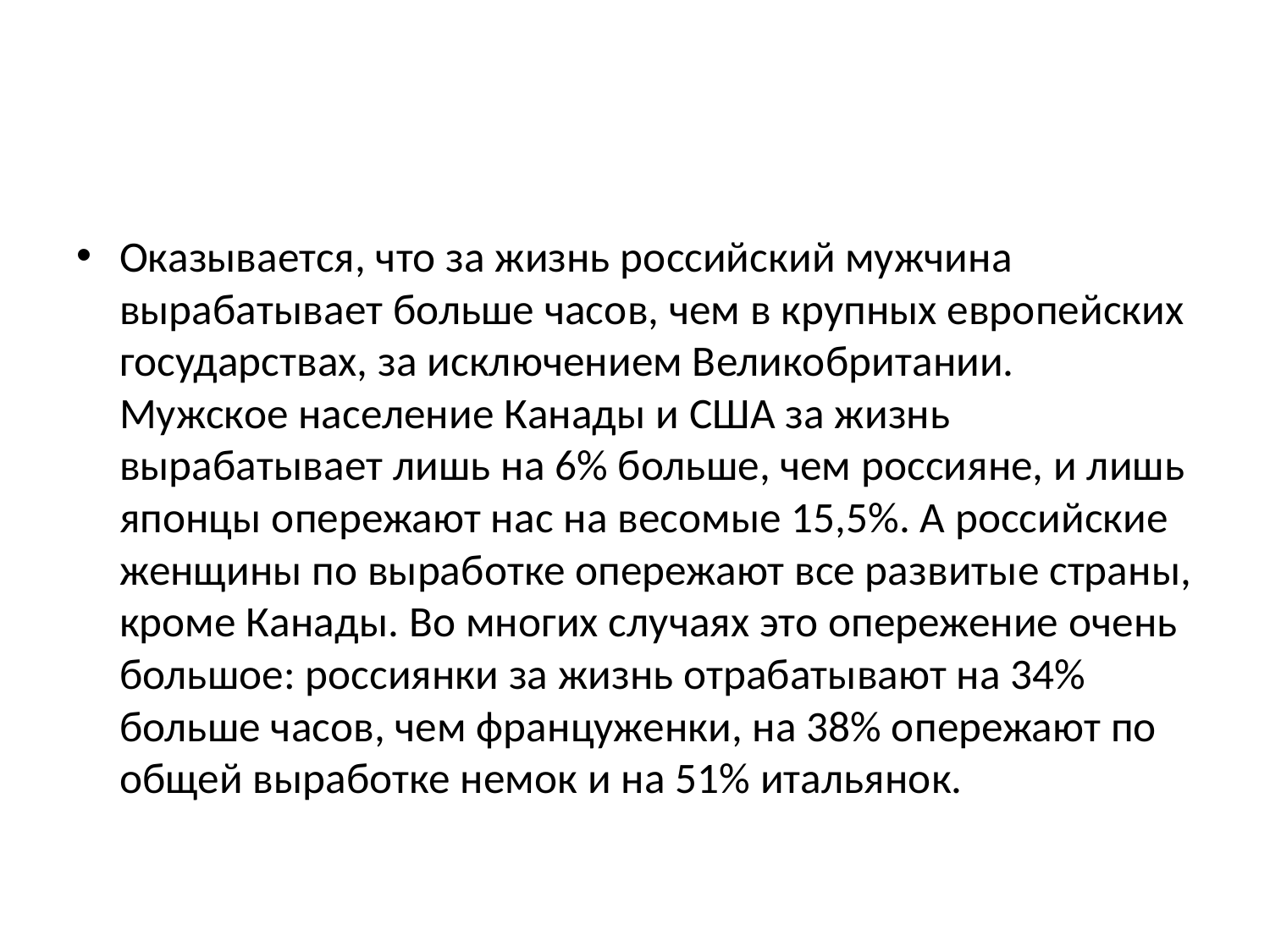

#
Оказывается, что за жизнь российский мужчина вырабатывает больше часов, чем в крупных европейских государствах, за исключением Великобритании. Мужское население Канады и США за жизнь вырабатывает лишь на 6% больше, чем россияне, и лишь японцы опережают нас на весомые 15,5%. А российские женщины по выработке опережают все развитые страны, кроме Канады. Во многих случаях это опережение очень большое: россиянки за жизнь отрабатывают на 34% больше часов, чем француженки, на 38% опережают по общей выработке немок и на 51% итальянок.